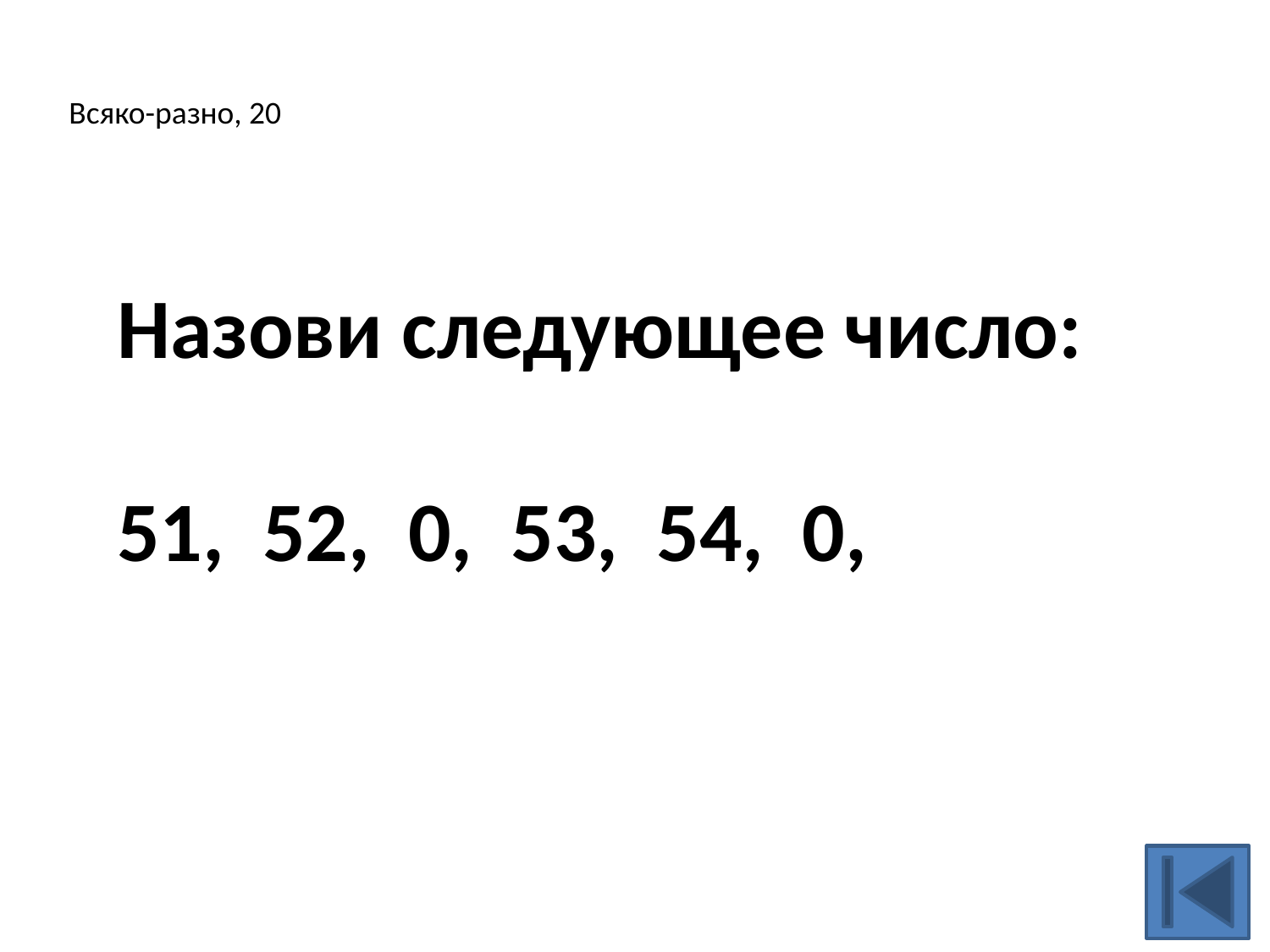

Всяко-разно, 20
Назови следующее число:

51,  52,  0,  53,  54,  0,